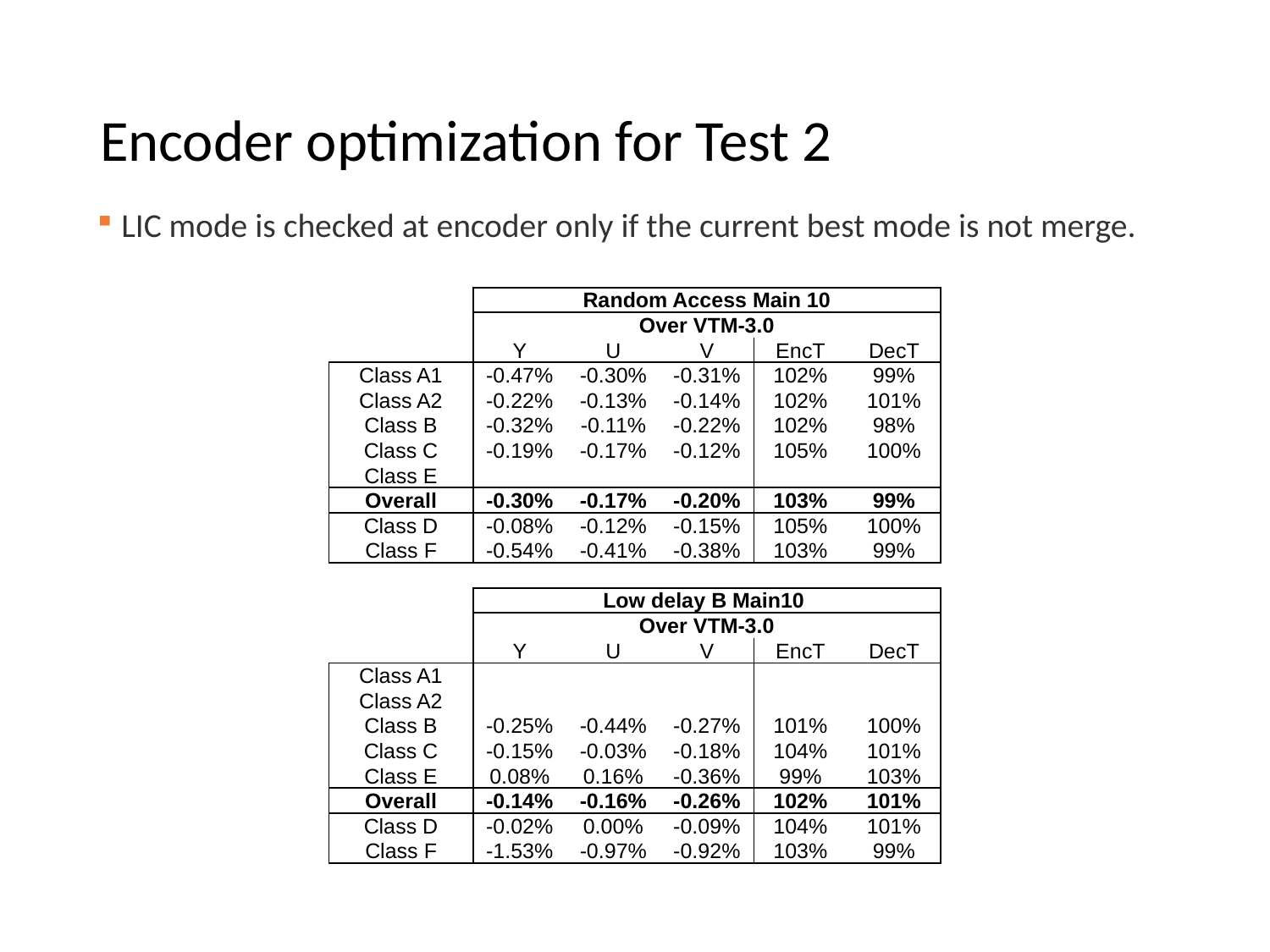

# Encoder optimization for Test 2
LIC mode is checked at encoder only if the current best mode is not merge.

|  | Random Access Main 10 |  |  |  |  |
| --- | --- | --- | --- | --- | --- |
|  | Over VTM-3.0 |  |  |  |  |
|  | Y | U | V | EncT | DecT |
| Class A1 | -0.47% | -0.30% | -0.31% | 102% | 99% |
| Class A2 | -0.22% | -0.13% | -0.14% | 102% | 101% |
| Class B | -0.32% | -0.11% | -0.22% | 102% | 98% |
| Class C | -0.19% | -0.17% | -0.12% | 105% | 100% |
| Class E |  |  |  |  |  |
| Overall | -0.30% | -0.17% | -0.20% | 103% | 99% |
| Class D | -0.08% | -0.12% | -0.15% | 105% | 100% |
| Class F | -0.54% | -0.41% | -0.38% | 103% | 99% |
|  |  |  |  |  |  |
|  | Low delay B Main10 |  |  |  |  |
|  | Over VTM-3.0 |  |  |  |  |
|  | Y | U | V | EncT | DecT |
| Class A1 |  |  |  |  |  |
| Class A2 |  |  |  |  |  |
| Class B | -0.25% | -0.44% | -0.27% | 101% | 100% |
| Class C | -0.15% | -0.03% | -0.18% | 104% | 101% |
| Class E | 0.08% | 0.16% | -0.36% | 99% | 103% |
| Overall | -0.14% | -0.16% | -0.26% | 102% | 101% |
| Class D | -0.02% | 0.00% | -0.09% | 104% | 101% |
| Class F | -1.53% | -0.97% | -0.92% | 103% | 99% |